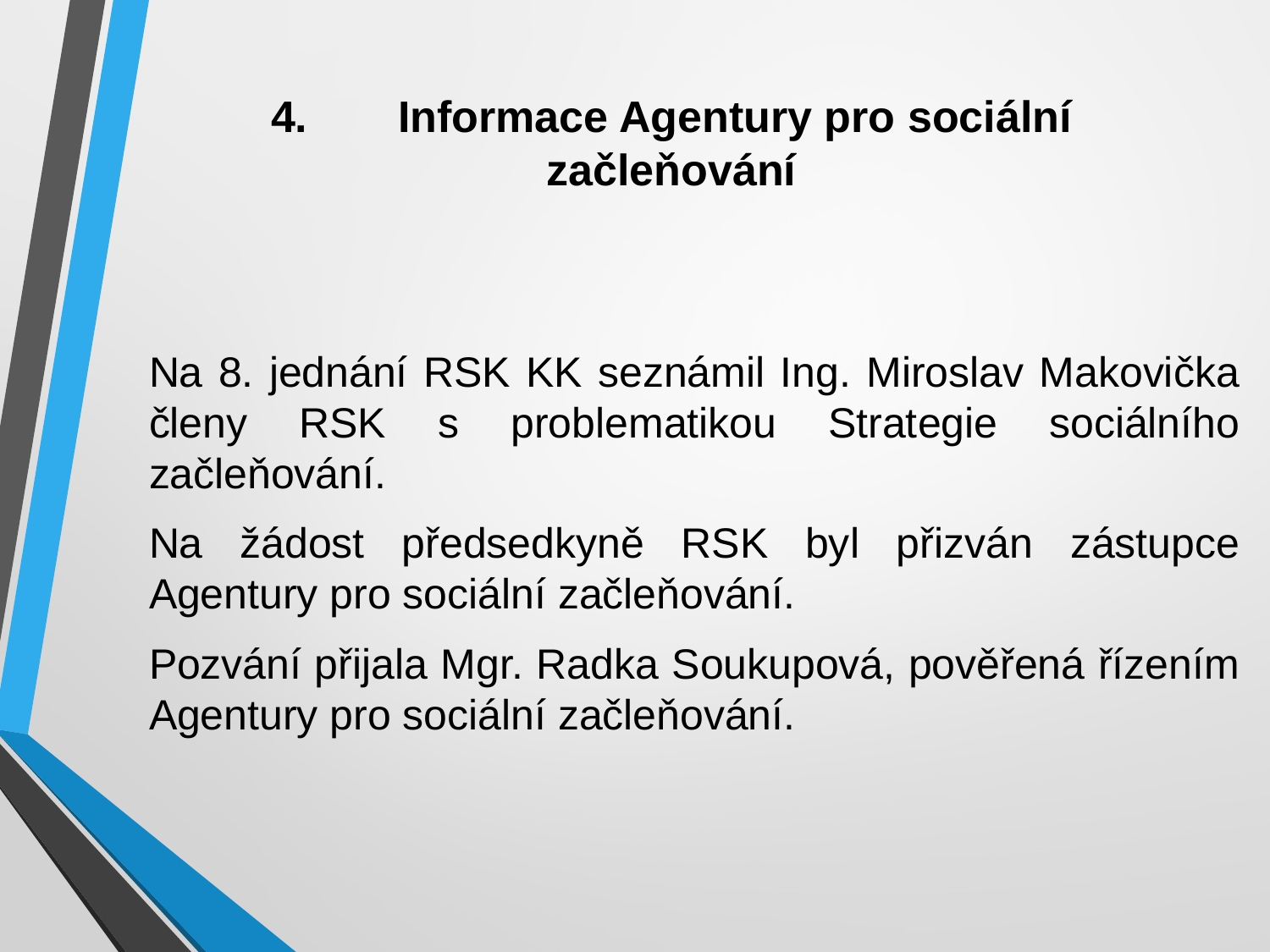

# 4.	Informace Agentury pro sociální začleňování
Na 8. jednání RSK KK seznámil Ing. Miroslav Makovička členy RSK s problematikou Strategie sociálního začleňování.
Na žádost předsedkyně RSK byl přizván zástupce Agentury pro sociální začleňování.
Pozvání přijala Mgr. Radka Soukupová, pověřená řízením Agentury pro sociální začleňování.